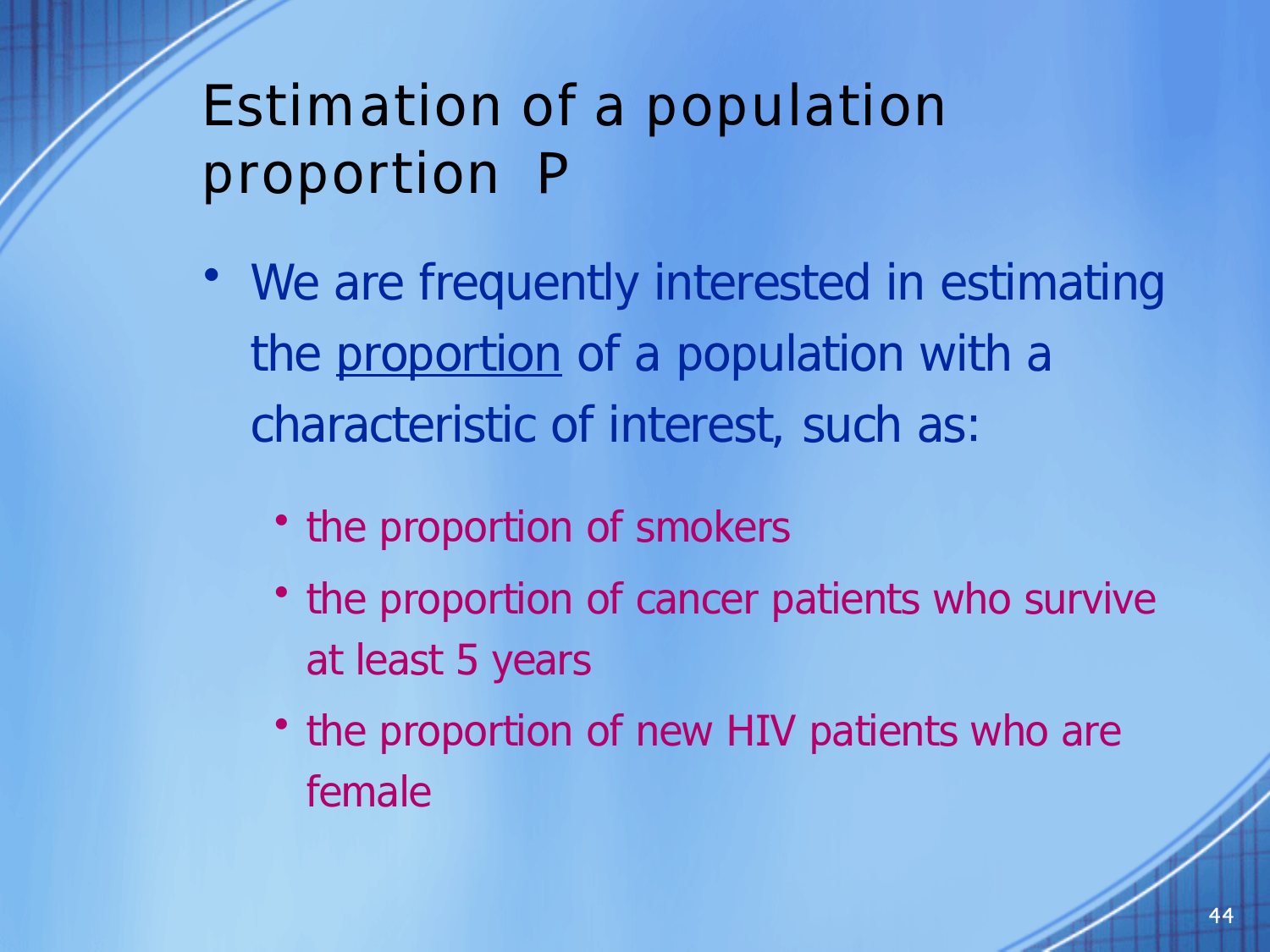

# Estimation of a population  proportion  P
We are frequently interested in estimating the proportion of a population with a characteristic of interest, such as:

the proportion of smokers
the proportion of cancer patients who survive at least 5 years
the proportion of new HIV patients who are female
44